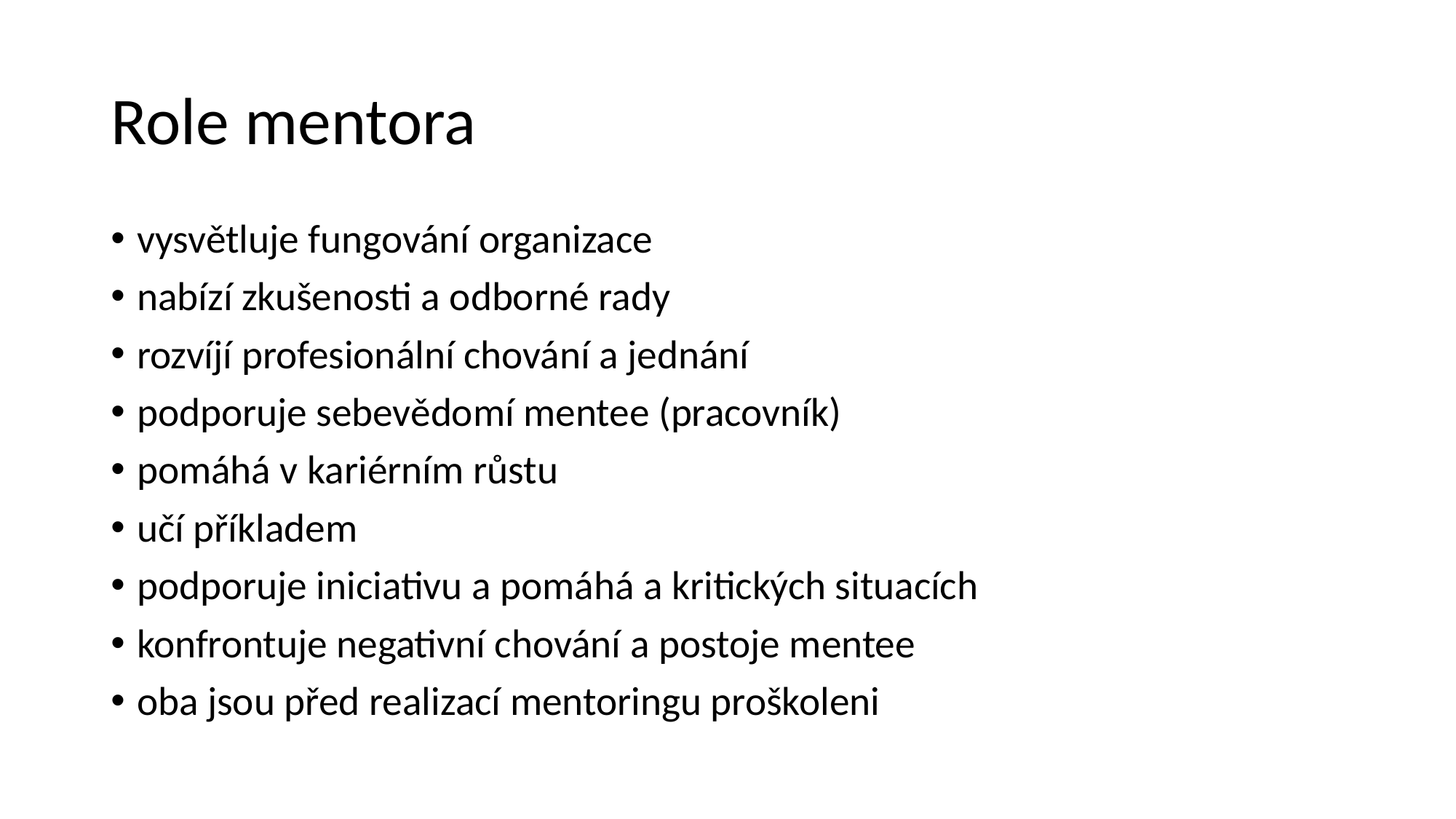

# Role mentora
vysvětluje fungování organizace
nabízí zkušenosti a odborné rady
rozvíjí profesionální chování a jednání
podporuje sebevědomí mentee (pracovník)
pomáhá v kariérním růstu
učí příkladem
podporuje iniciativu a pomáhá a kritických situacích
konfrontuje negativní chování a postoje mentee
oba jsou před realizací mentoringu proškoleni